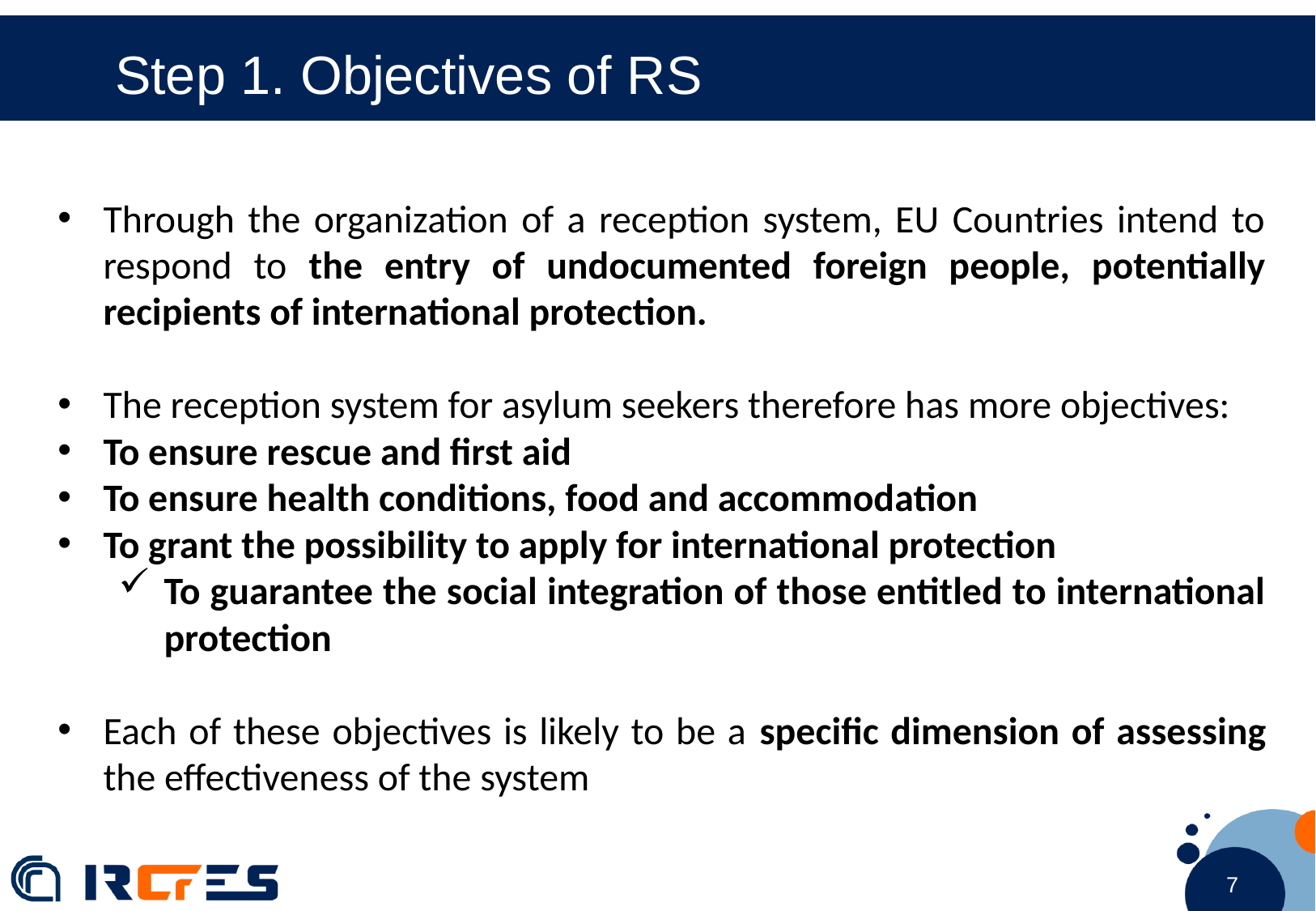

Step 1. Objectives of RS
Through the organization of a reception system, EU Countries intend to respond to the entry of undocumented foreign people, potentially recipients of international protection.

The reception system for asylum seekers therefore has more objectives:
To ensure rescue and first aid
To ensure health conditions, food and accommodation
To grant the possibility to apply for international protection
To guarantee the social integration of those entitled to international protection

Each of these objectives is likely to be a specific dimension of assessing the effectiveness of the system